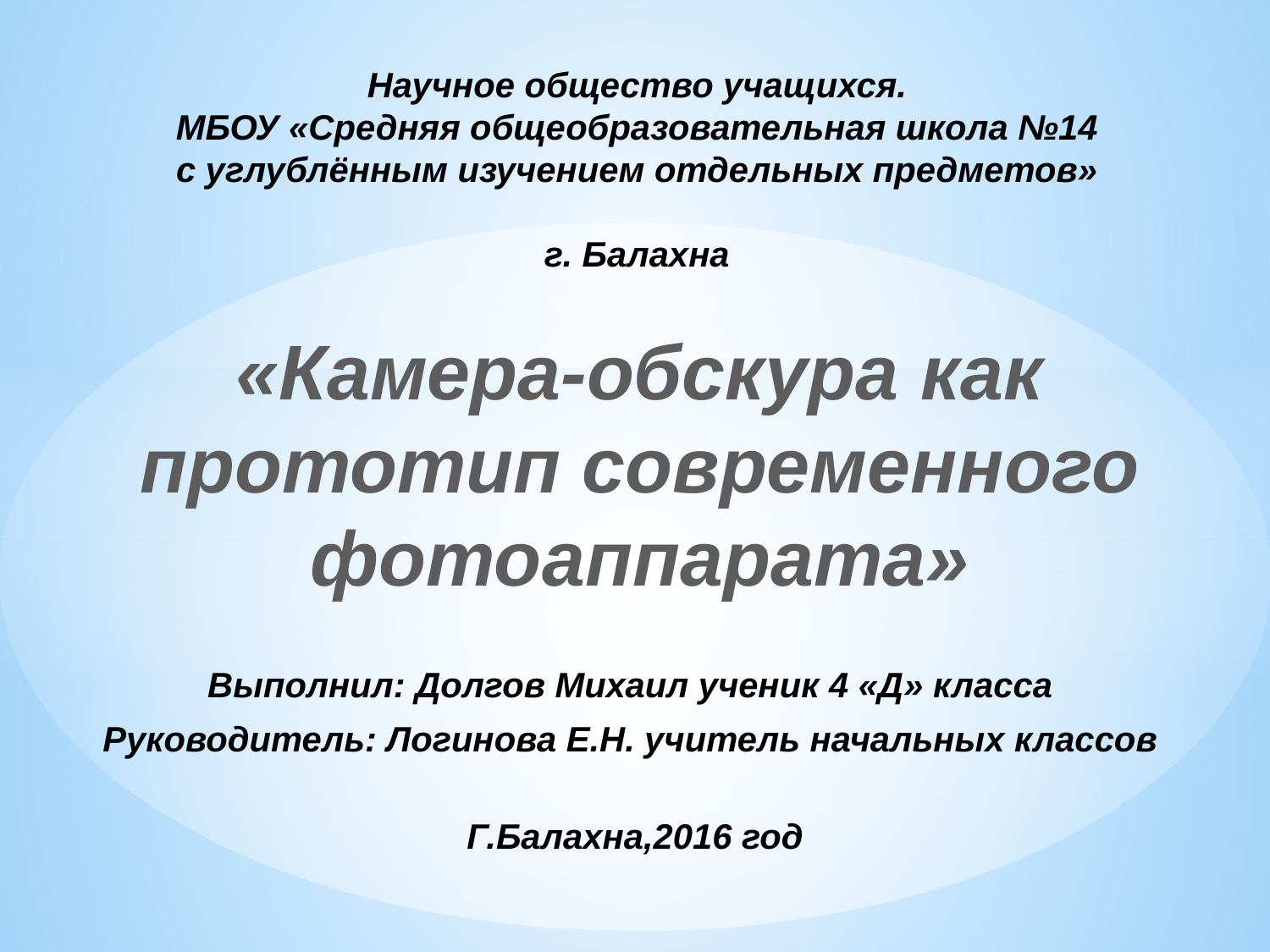

Научное общество учащихся.
МБОУ «Средняя общеобразовательная школа №14
с углублённым изучением отдельных предметов»
г. Балахна
«Камера-обскура как прототип современного фотоаппарата»
Выполнил: Долгов Михаил ученик 4 «Д» класса
Руководитель: Логинова Е.Н. учитель начальных классов
Г.Балахна,2016 год